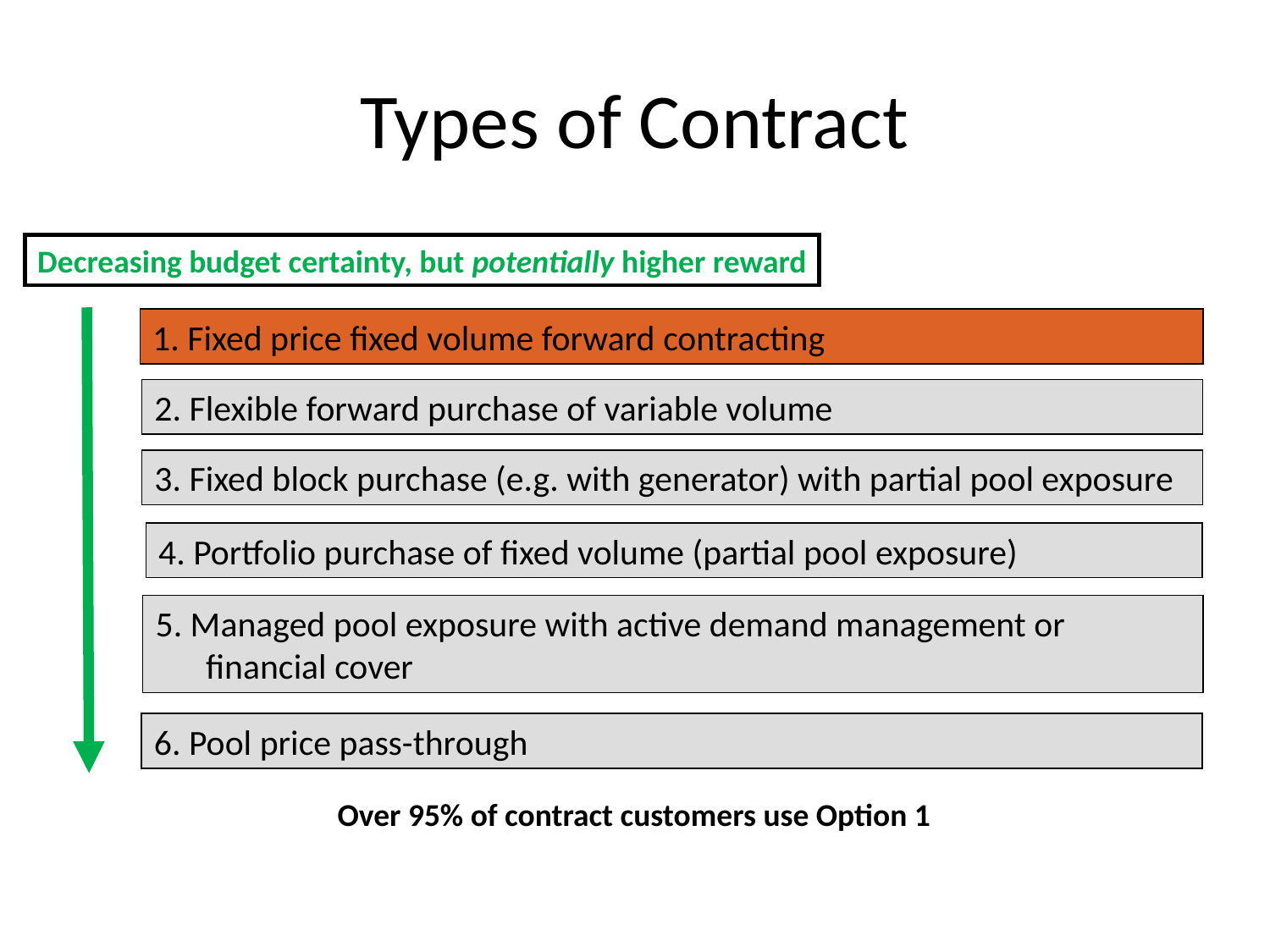

# Types of Contract
Decreasing budget certainty, but potentially higher reward
1. Fixed price fixed volume forward contracting
2. Flexible forward purchase of variable volume
3. Fixed block purchase (e.g. with generator) with partial pool exposure
4. Portfolio purchase of fixed volume (partial pool exposure)

5. Managed pool exposure with active demand management or financial cover
6. Pool price pass-through
Over 95% of contract customers use Option 1